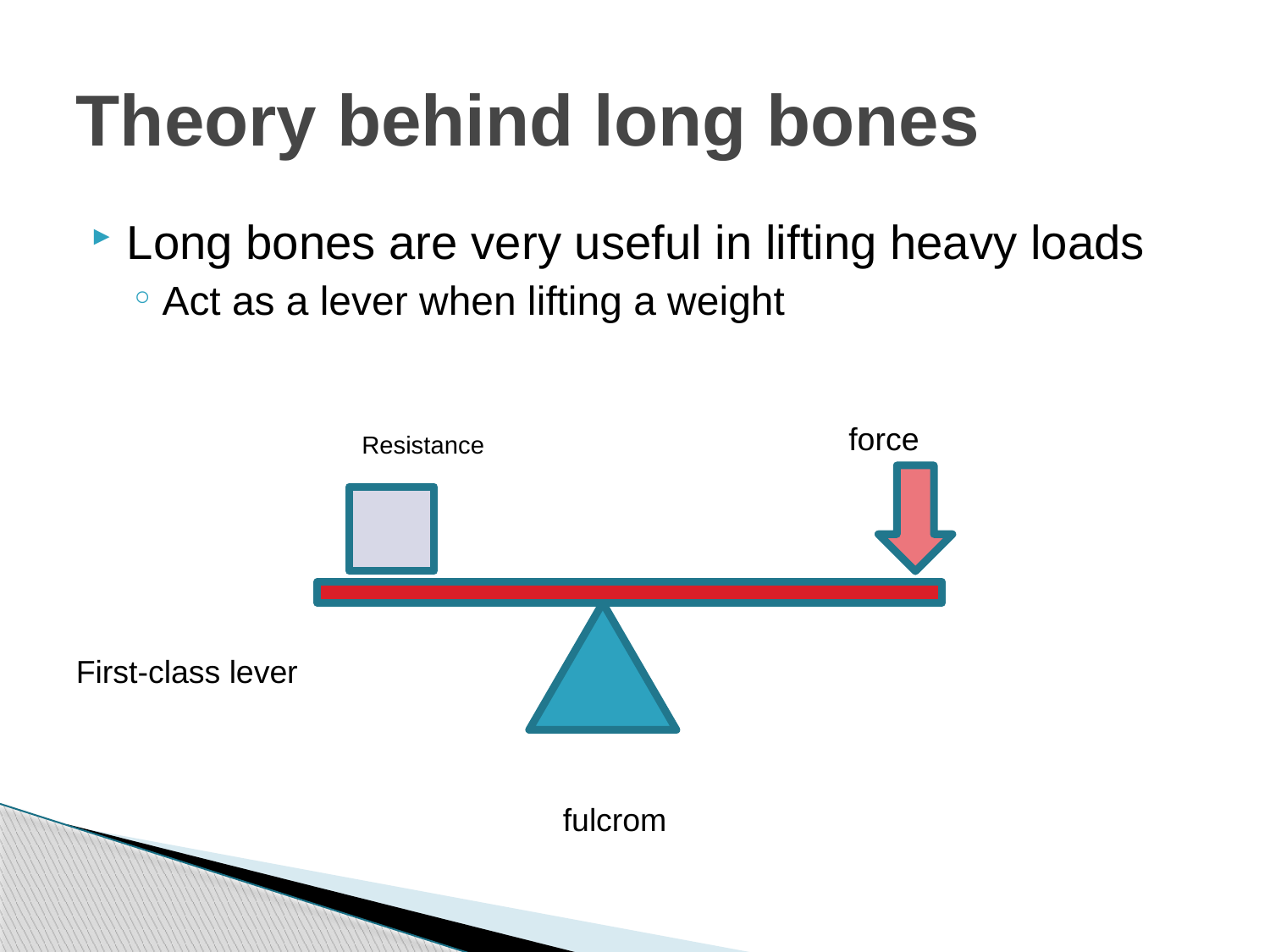

# Theory behind long bones
Long bones are very useful in lifting heavy loads
Act as a lever when lifting a weight
force
Resistance

First-class lever
fulcrom